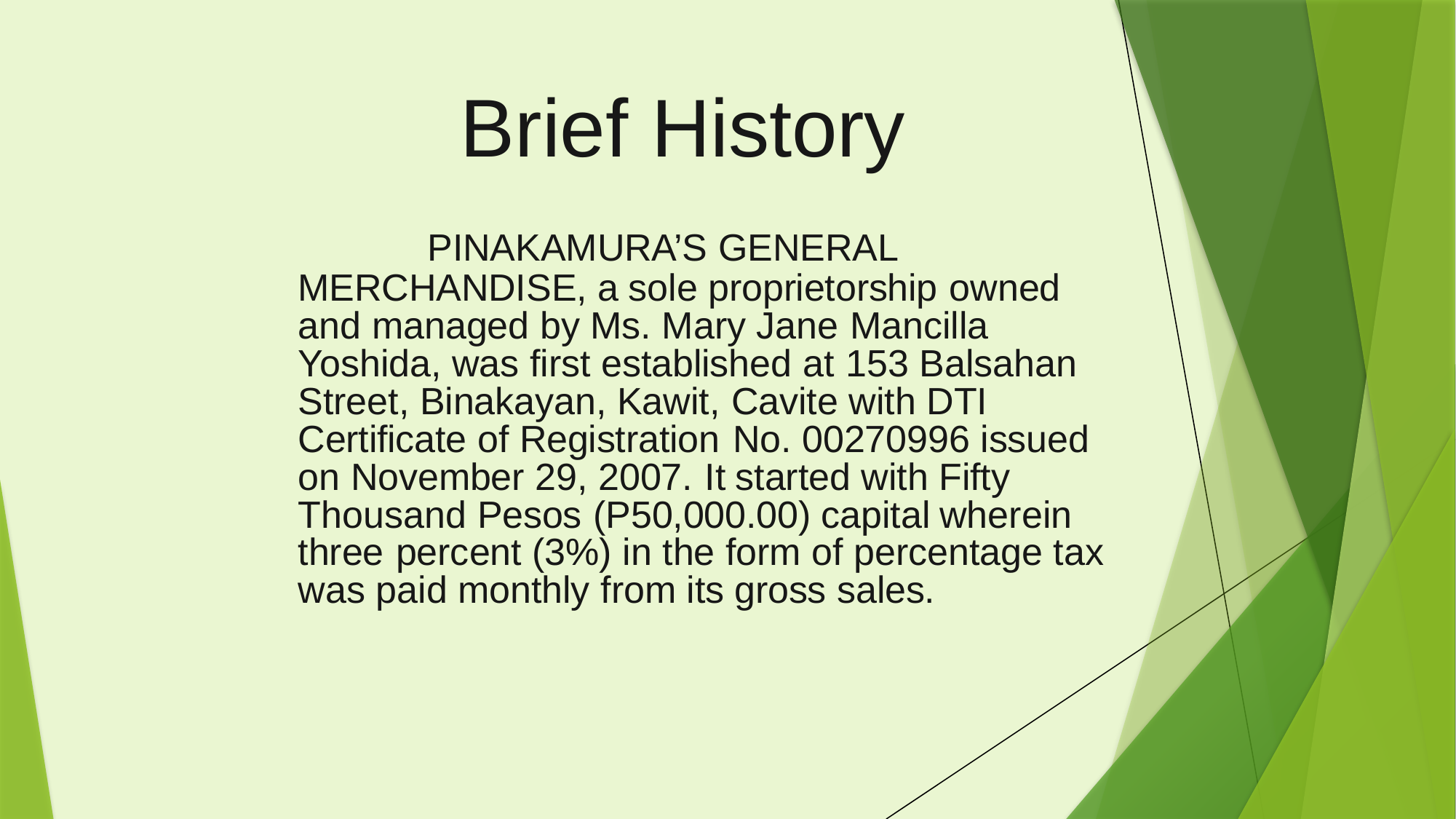

Brief History
PINAKAMURA’S GENERAL
MERCHANDISE, a sole proprietorship owned and managed by Ms. Mary Jane Mancilla Yoshida, was first established at 153 Balsahan Street, Binakayan, Kawit, Cavite with DTI Certificate of Registration No. 00270996 issued on November 29, 2007. It started with Fifty Thousand Pesos (P50,000.00) capital wherein three percent (3%) in the form of percentage tax was paid monthly from its gross sales.